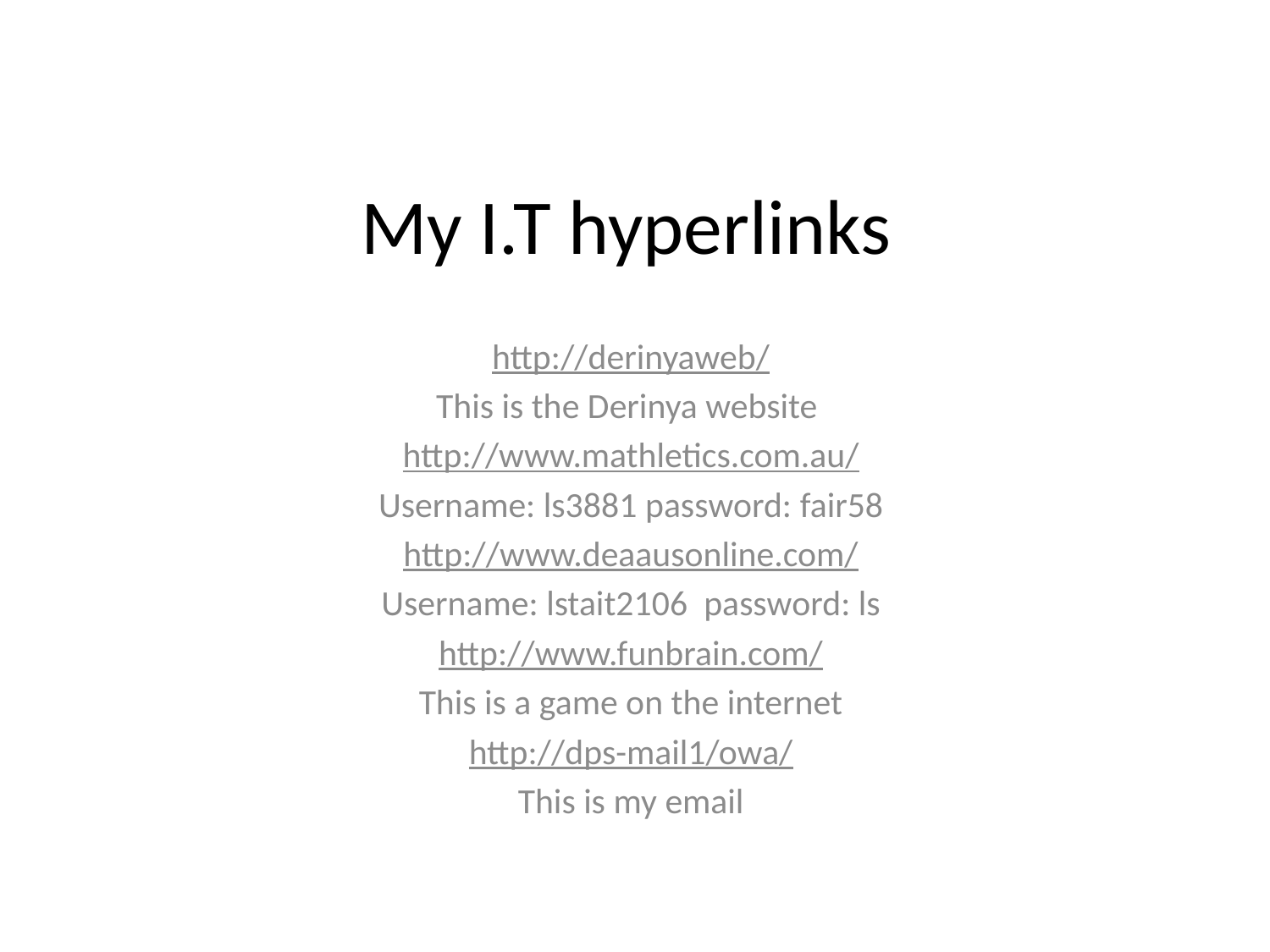

# My I.T hyperlinks
http://derinyaweb/
This is the Derinya website
http://www.mathletics.com.au/
Username: ls3881 password: fair58
http://www.deaausonline.com/
Username: lstait2106  password: ls
http://www.funbrain.com/
This is a game on the internet
http://dps-mail1/owa/
This is my email